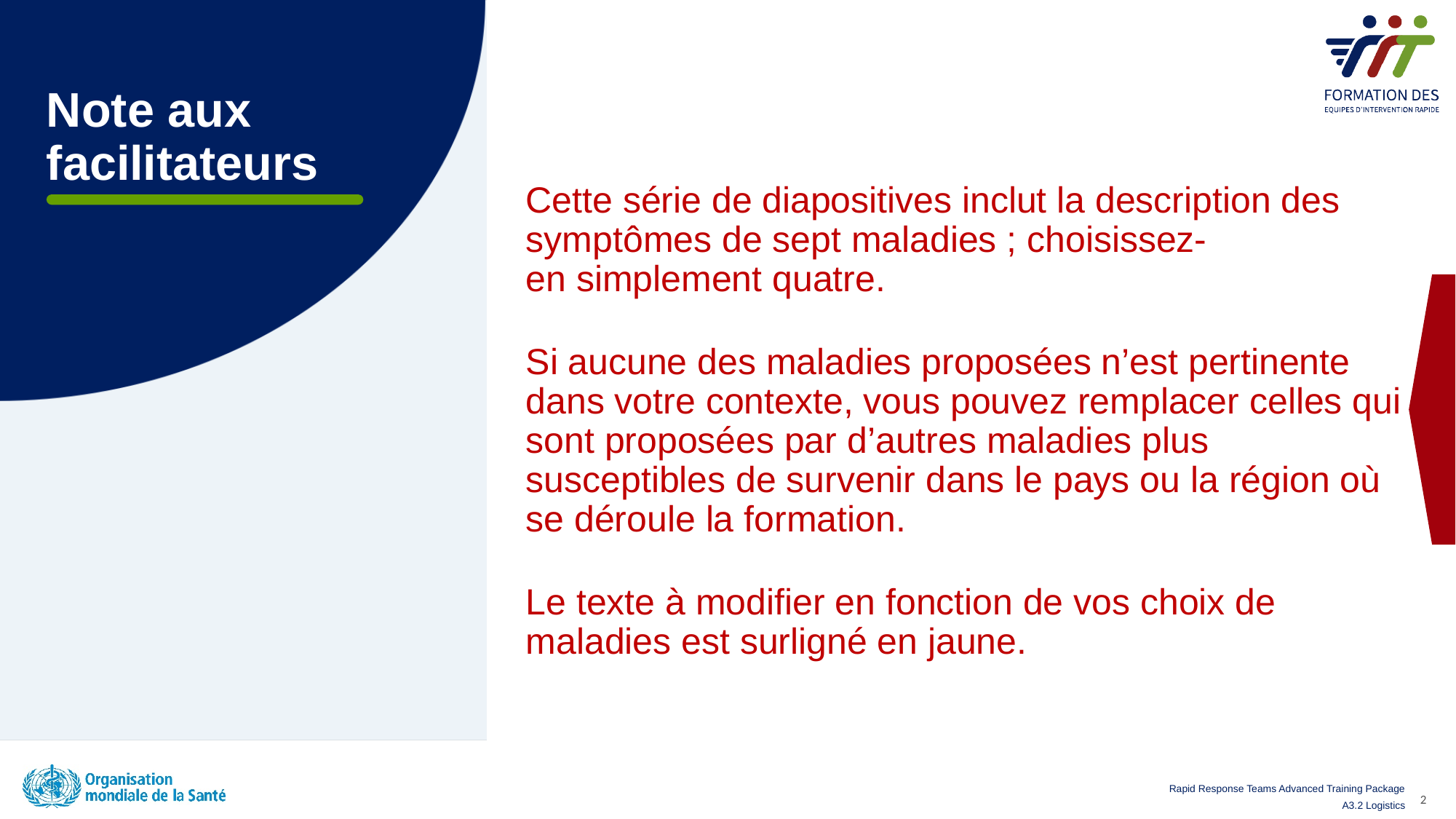

# Note aux facilitateurs
Cette série de diapositives inclut la description des symptômes de sept maladies ; choisissez-en simplement quatre.

Si aucune des maladies proposées n’est pertinente dans votre contexte, vous pouvez remplacer celles qui sont proposées par d’autres maladies plus susceptibles de survenir dans le pays ou la région où se déroule la formation.

Le texte à modifier en fonction de vos choix de maladies est surligné en jaune.

2